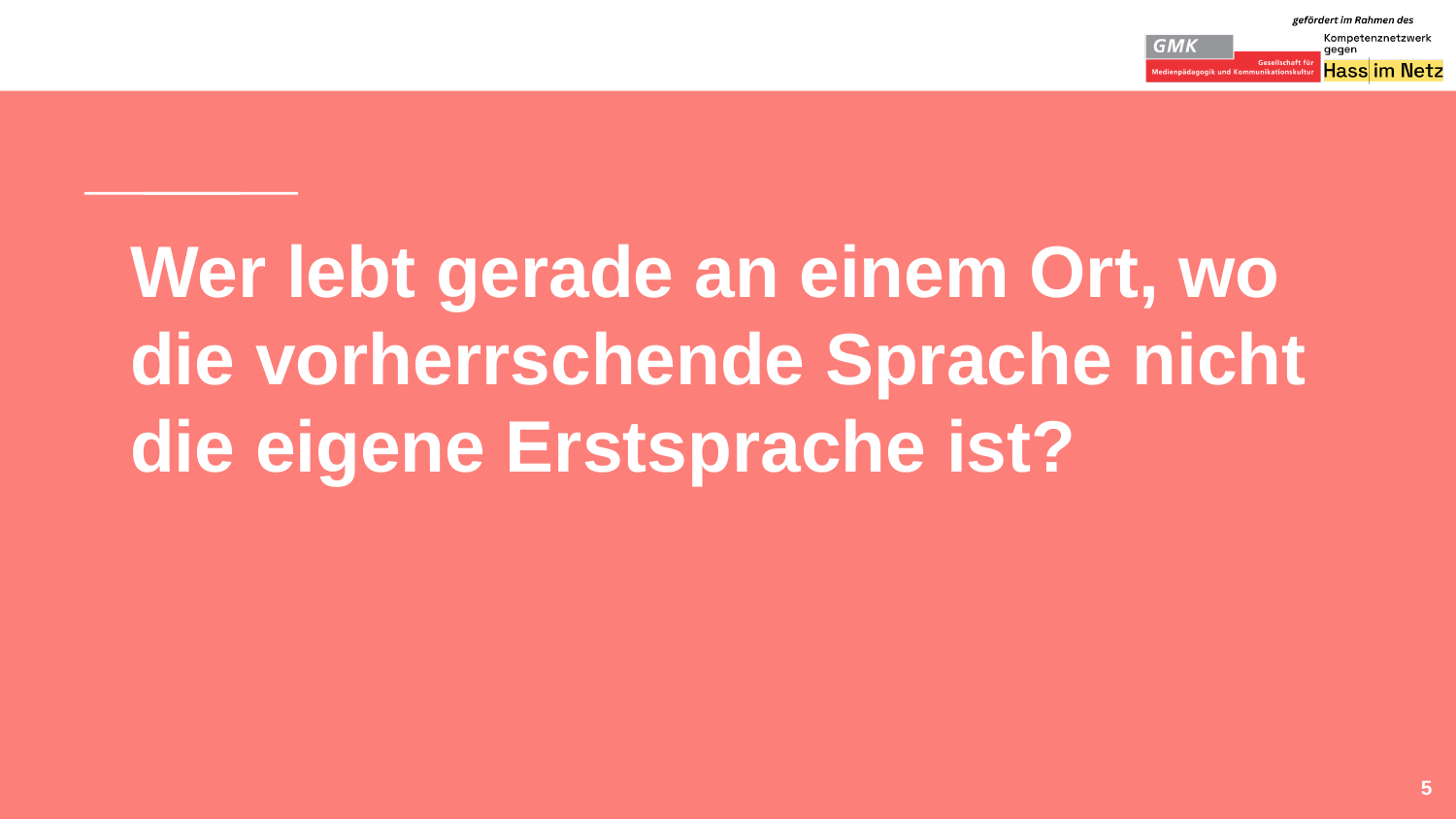

# Wer lebt gerade an einem Ort, wo die vorherrschende Sprache nicht die eigene Erstsprache ist?
5